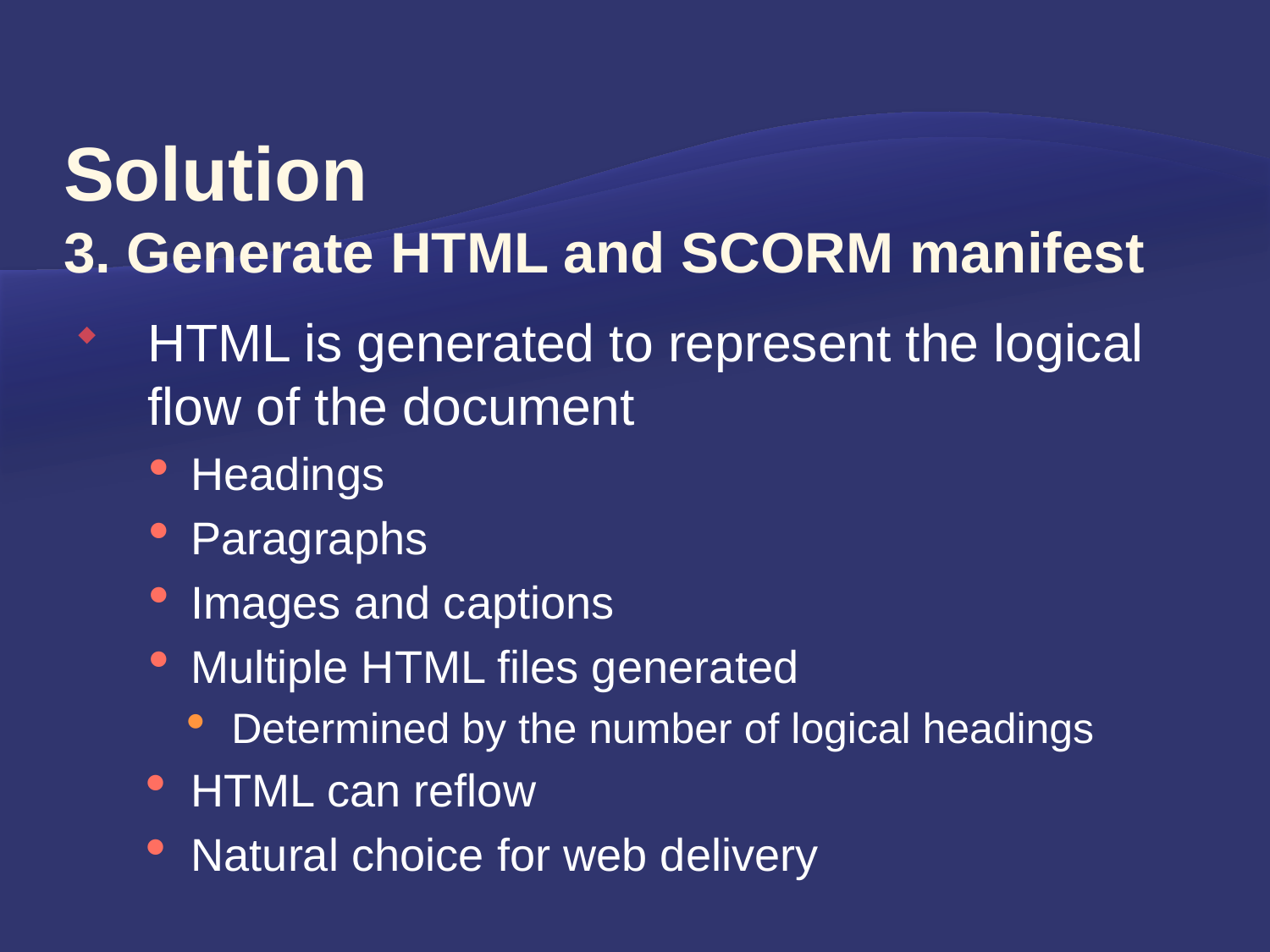

# Solution 3. Generate HTML and SCORM manifest
HTML is generated to represent the logical flow of the document
Headings
Paragraphs
Images and captions
Multiple HTML files generated
Determined by the number of logical headings
HTML can reflow
Natural choice for web delivery